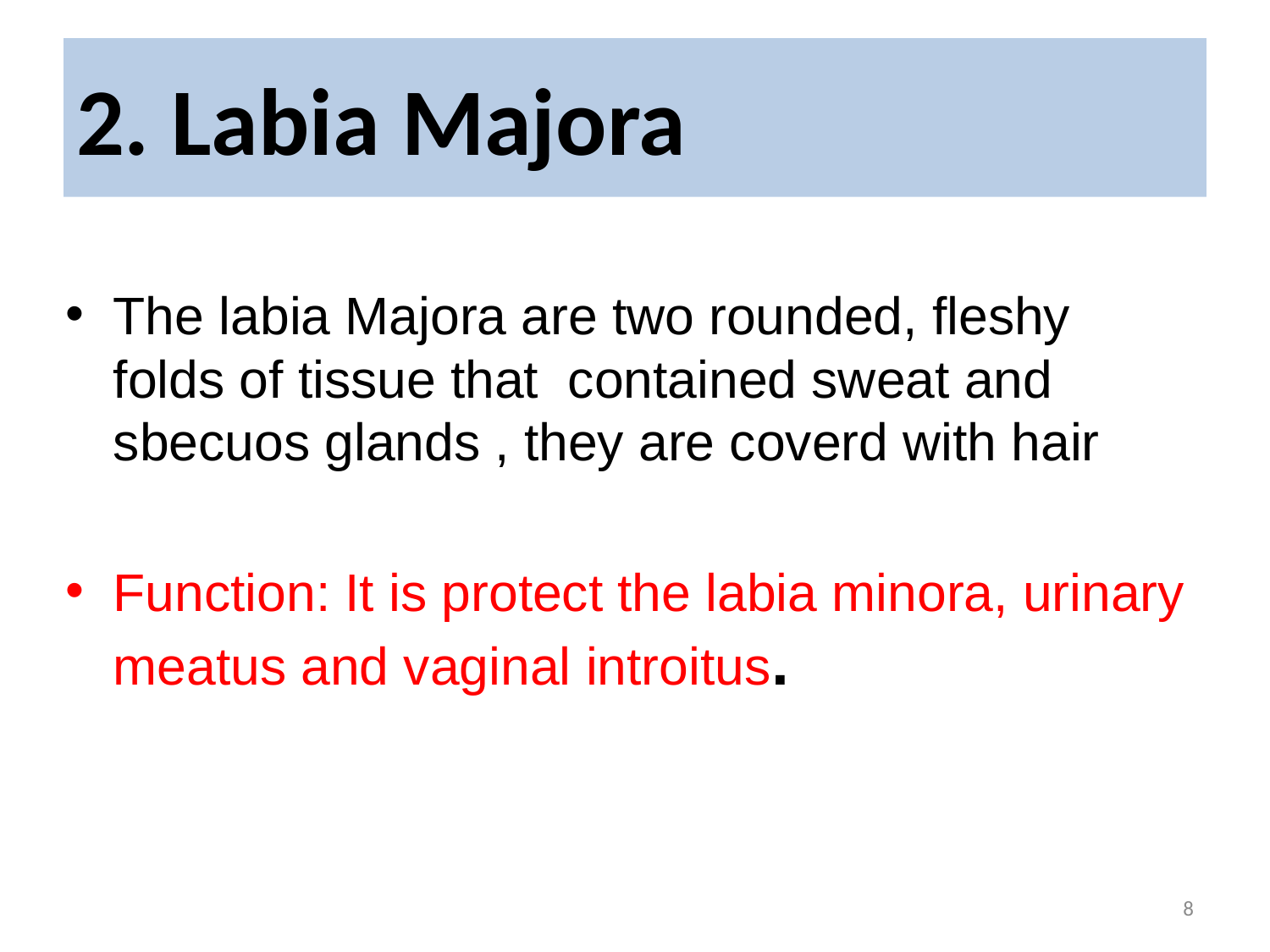

# 2. Labia Majora
The labia Majora are two rounded, fleshy folds of tissue that  contained sweat and sbecuos glands , they are coverd with hair

Function: It is protect the labia minora, urinary meatus and vaginal introitus.

8